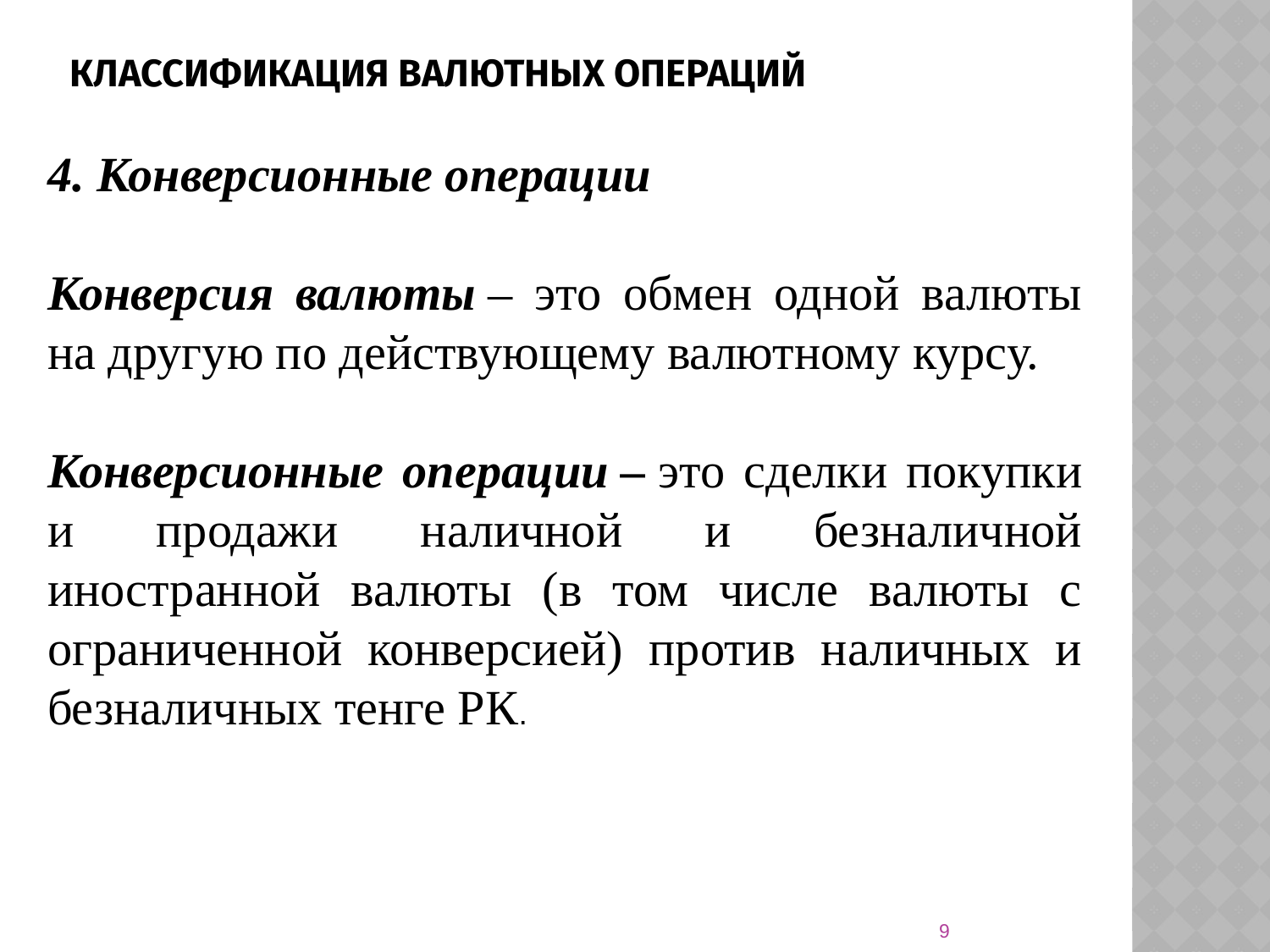

# Классификация валютных операций

4. Конверсионные операции

Конверсия валюты – это обмен одной валюты на другую по действующему валютному курсу.

Конверсионные операции – это сделки покупки и продажи наличной и безналичной иностранной валюты (в том числе валюты с ограниченной конверсией) против наличных и безналичных тенге РК.
9